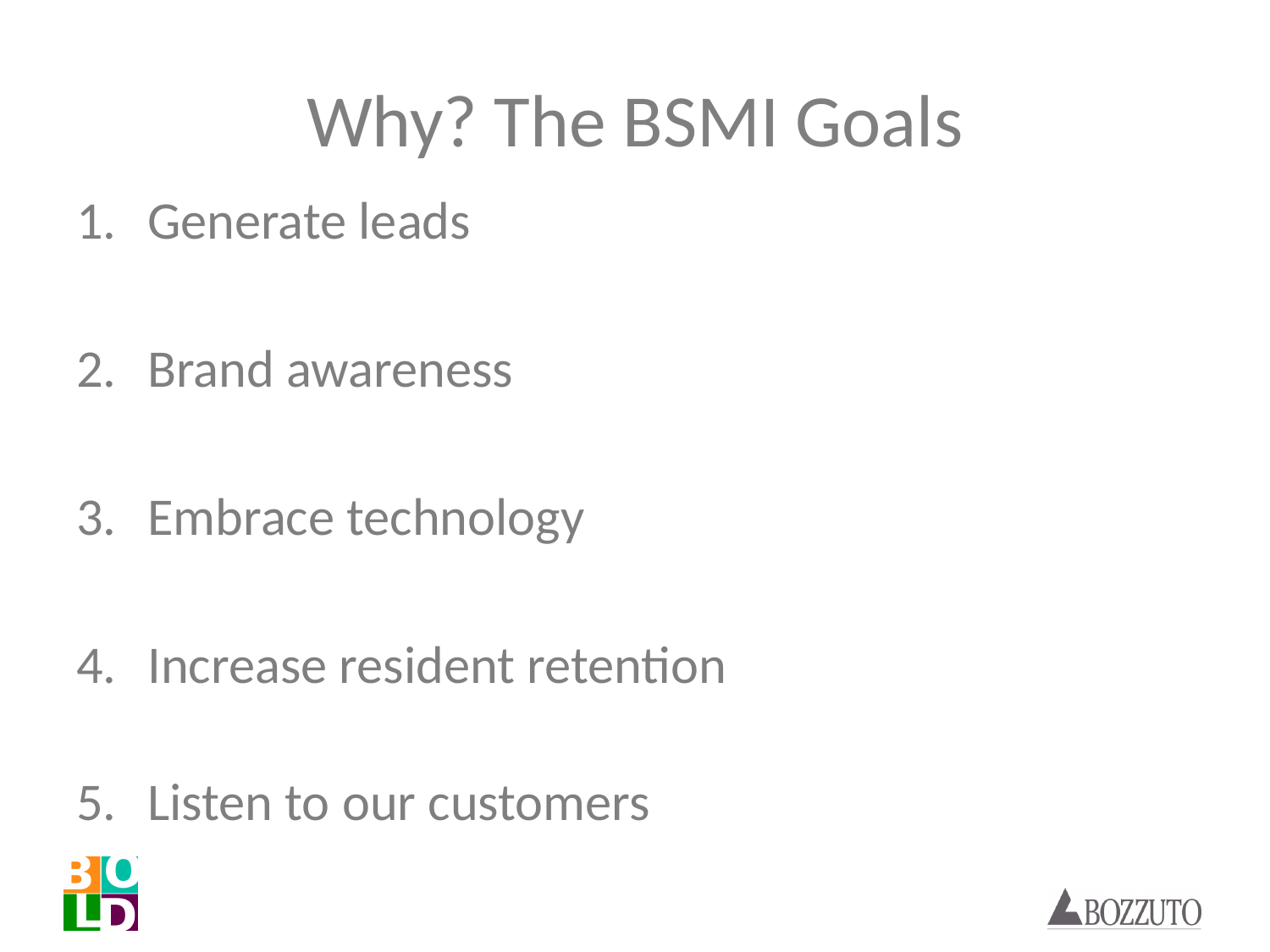

# Why? The BSMI Goals
Generate leads

Brand awareness

Embrace technology

Increase resident retention
Listen to our customers